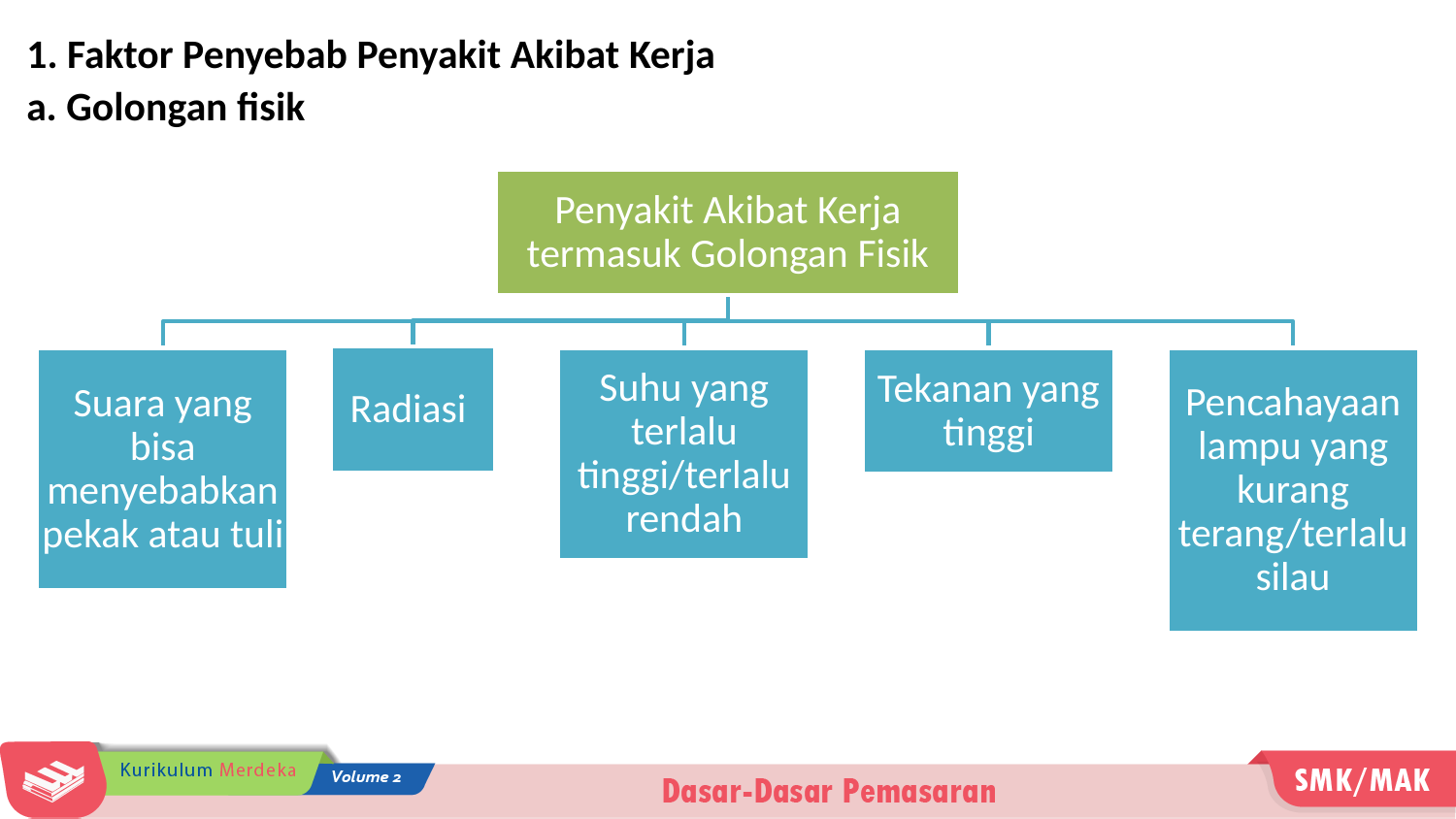

1. Faktor Penyebab Penyakit Akibat Kerja
Penyakit Akibat Kerja termasuk Golongan Fisik
Suara yang bisa menyebabkan pekak atau tuli
Radiasi
Suhu yang terlalu tinggi/terlalu rendah
Tekanan yang tinggi
Pencahayaan lampu yang kurang terang/terlalu silau
a. Golongan fisik